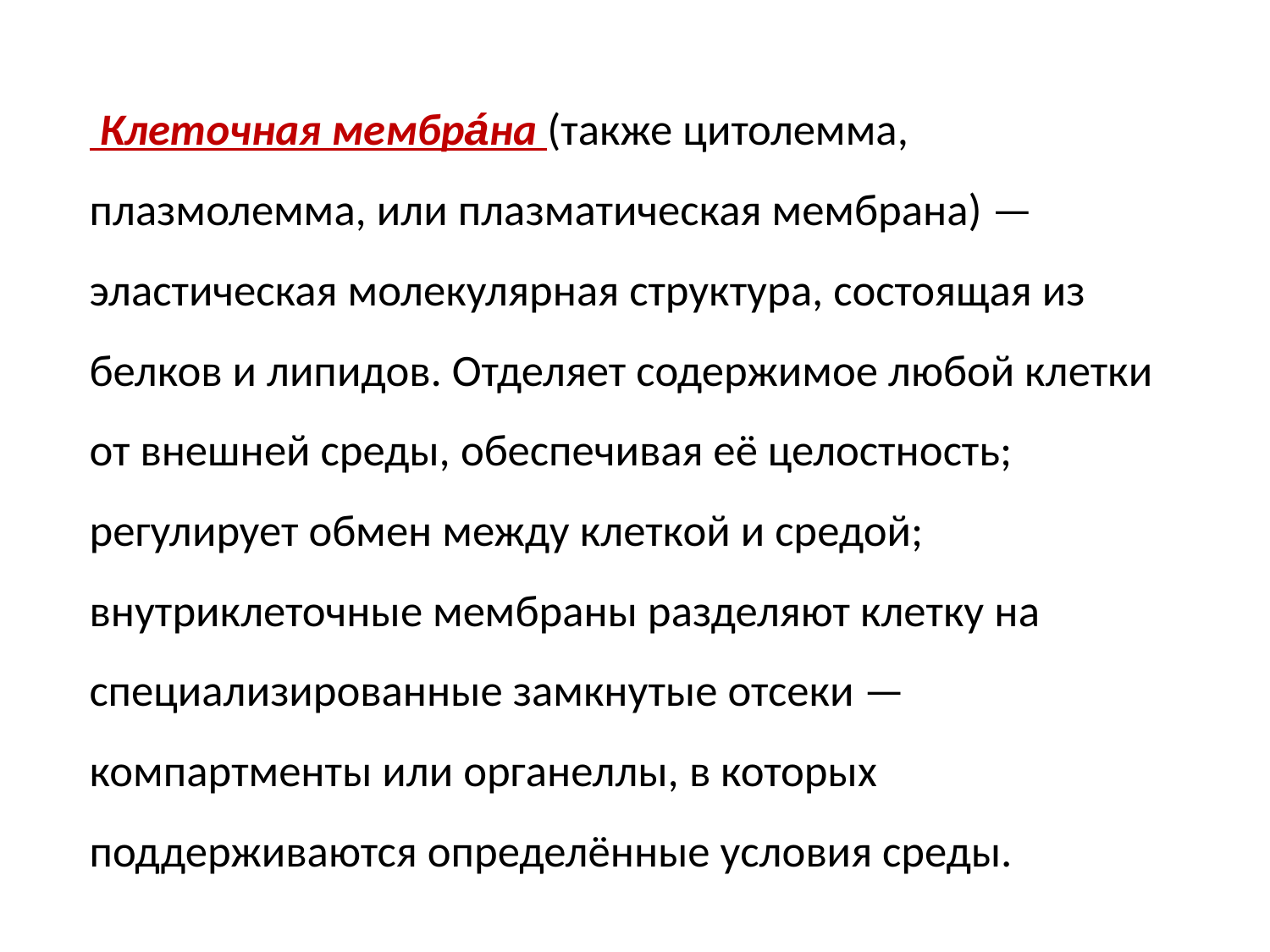

Клеточная мембра́на (также цитолемма, плазмолемма, или плазматическая мембрана) — эластическая молекулярная структура, состоящая из белков и липидов. Отделяет содержимое любой клетки от внешней среды, обеспечивая её целостность; регулирует обмен между клеткой и средой; внутриклеточные мембраны разделяют клетку на специализированные замкнутые отсеки — компартменты или органеллы, в которых поддерживаются определённые условия среды.